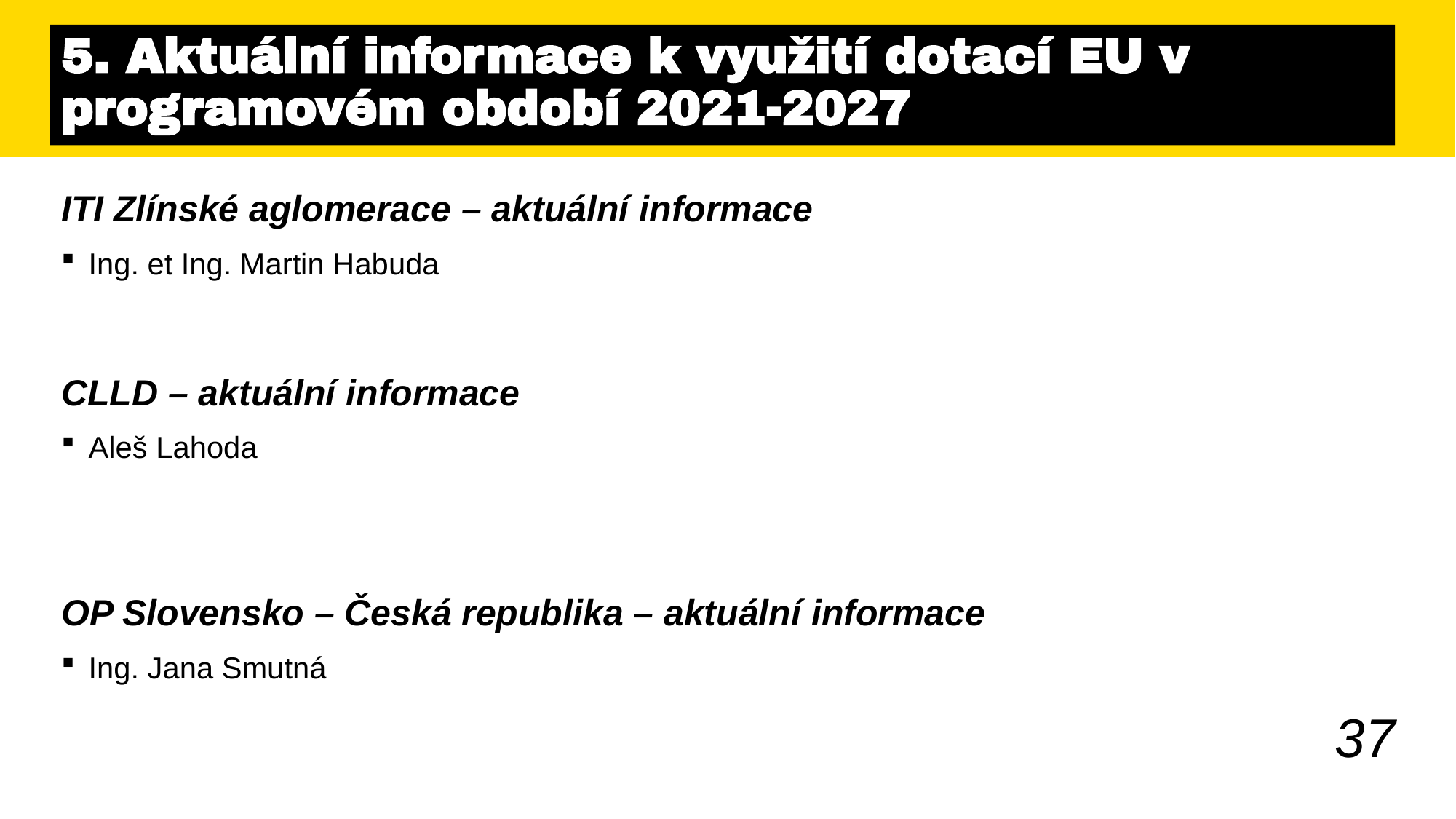

# 5. Aktuální informace k využití dotací EU v programovém období 2021-2027
ITI Zlínské aglomerace – aktuální informace
Ing. et Ing. Martin Habuda

CLLD – aktuální informace
Aleš Lahoda

OP Slovensko – Česká republika – aktuální informace
Ing. Jana Smutná

37